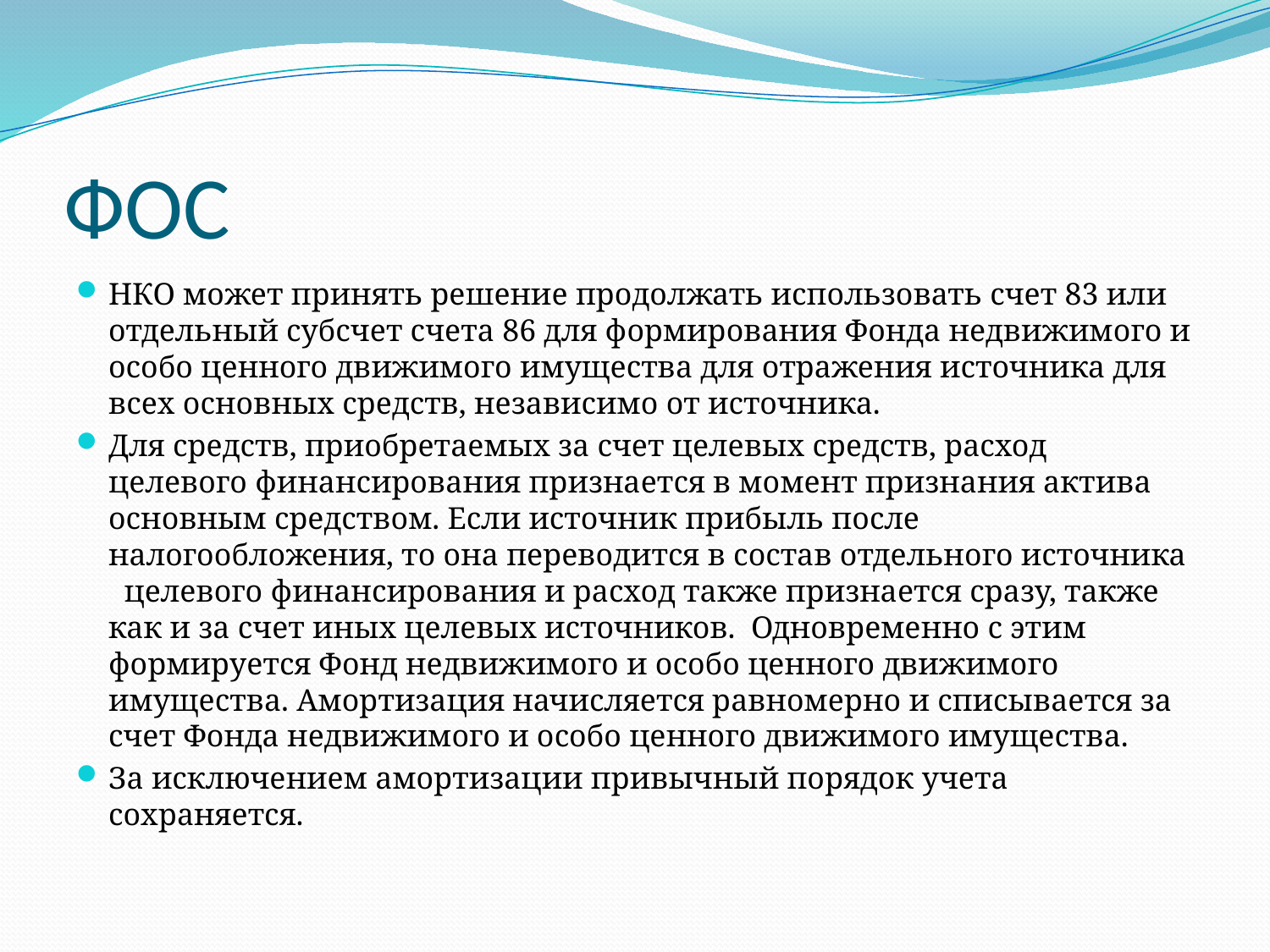

# ФОС
НКО может принять решение продолжать использовать счет 83 или отдельный субсчет счета 86 для формирования Фонда недвижимого и особо ценного движимого имущества для отражения источника для всех основных средств, независимо от источника.
Для средств, приобретаемых за счет целевых средств, расход целевого финансирования признается в момент признания актива основным средством. Если источник прибыль после налогообложения, то она переводится в состав отдельного источника   целевого финансирования и расход также признается сразу, также как и за счет иных целевых источников.  Одновременно с этим формируется Фонд недвижимого и особо ценного движимого имущества. Амортизация начисляется равномерно и списывается за счет Фонда недвижимого и особо ценного движимого имущества.
За исключением амортизации привычный порядок учета сохраняется.